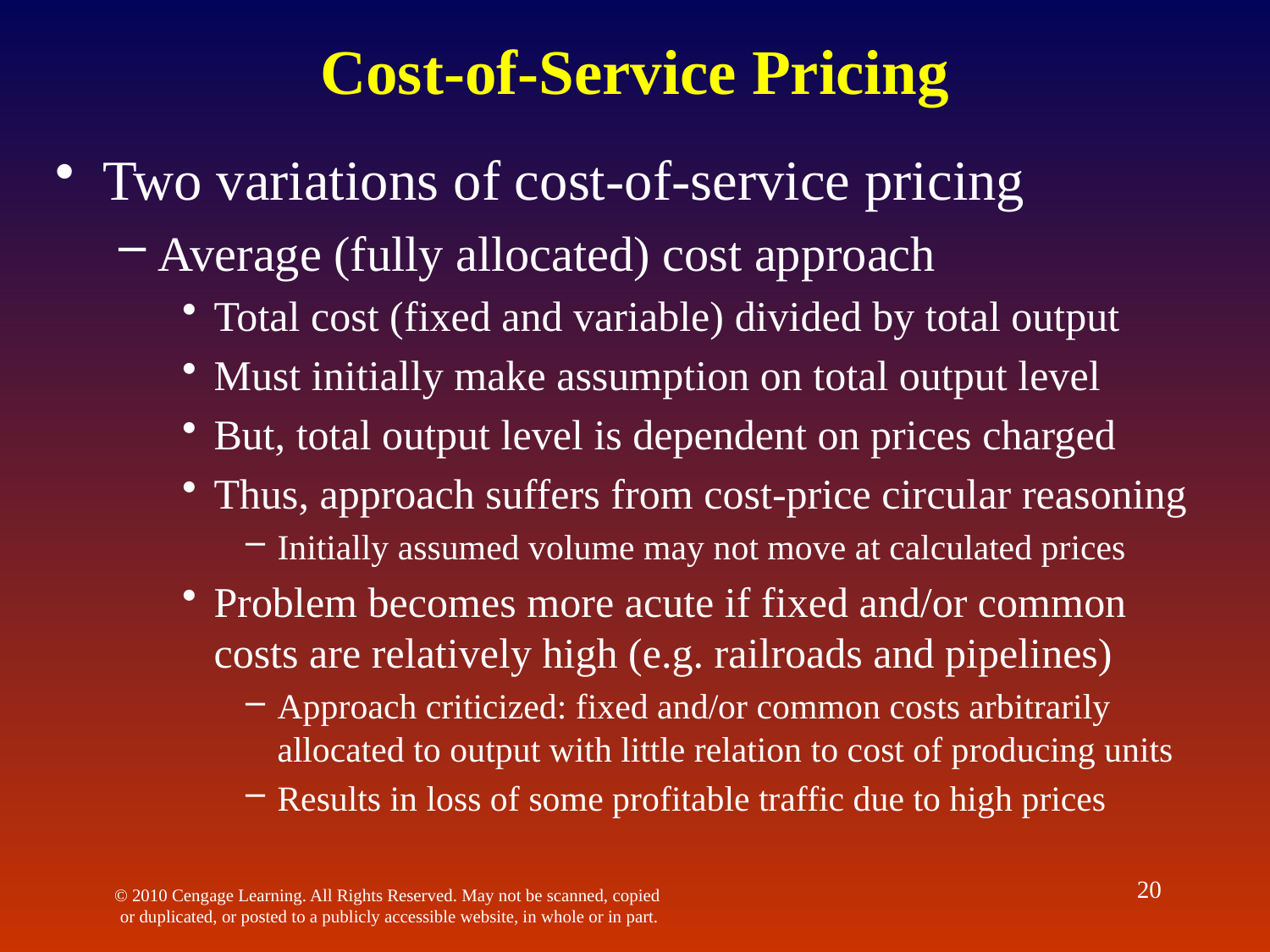

# Cost-of-Service Pricing
Two variations of cost-of-service pricing
Average (fully allocated) cost approach
Total cost (fixed and variable) divided by total output
Must initially make assumption on total output level
But, total output level is dependent on prices charged
Thus, approach suffers from cost-price circular reasoning
Initially assumed volume may not move at calculated prices
Problem becomes more acute if fixed and/or common costs are relatively high (e.g. railroads and pipelines)
Approach criticized: fixed and/or common costs arbitrarily allocated to output with little relation to cost of producing units
Results in loss of some profitable traffic due to high prices
20
© 2010 Cengage Learning. All Rights Reserved. May not be scanned, copied   or duplicated, or posted to a publicly accessible website, in whole or in part.